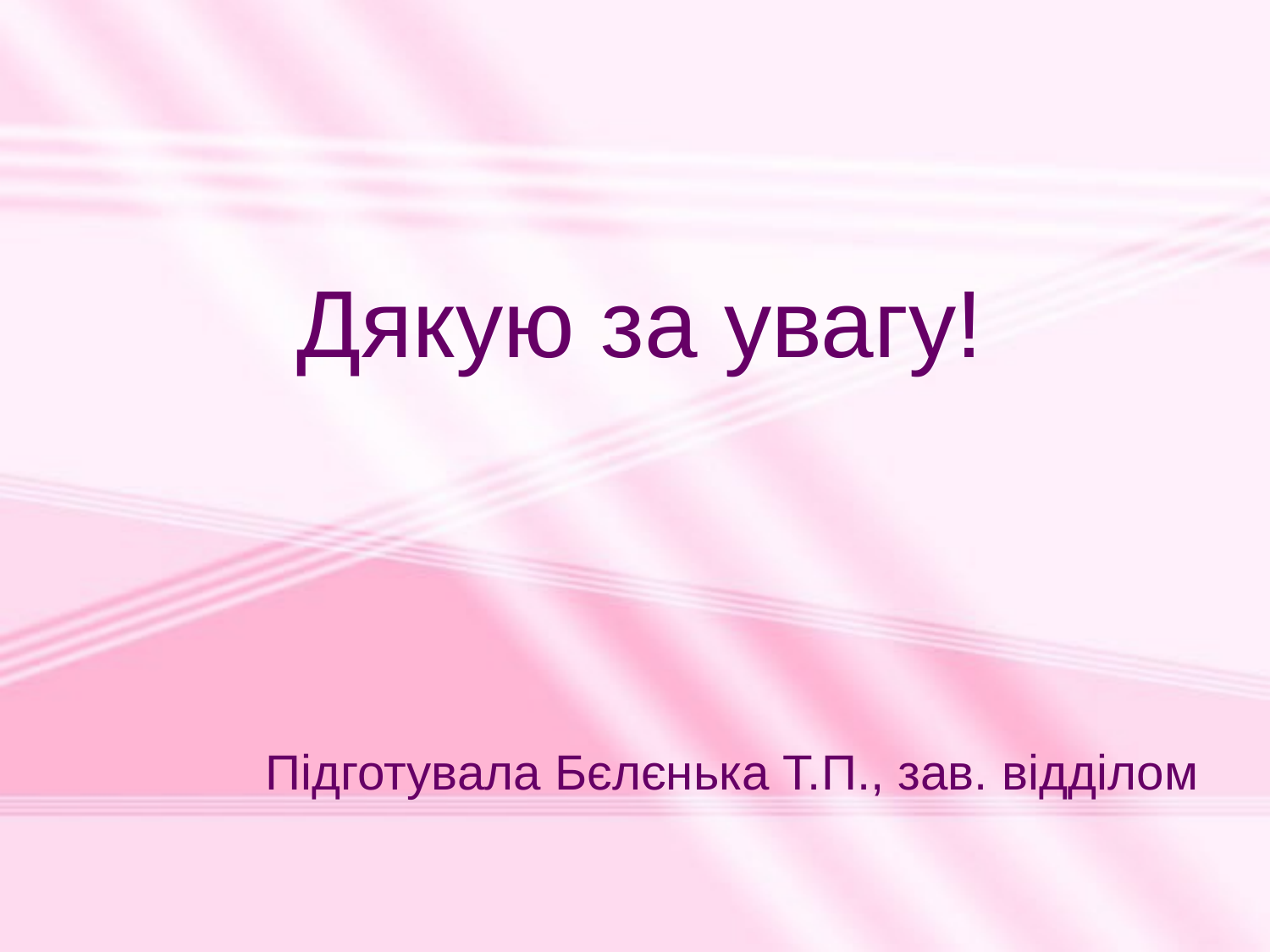

Дякую за увагу!

            Підготувала Бєлєнька Т.П., зав. відділом